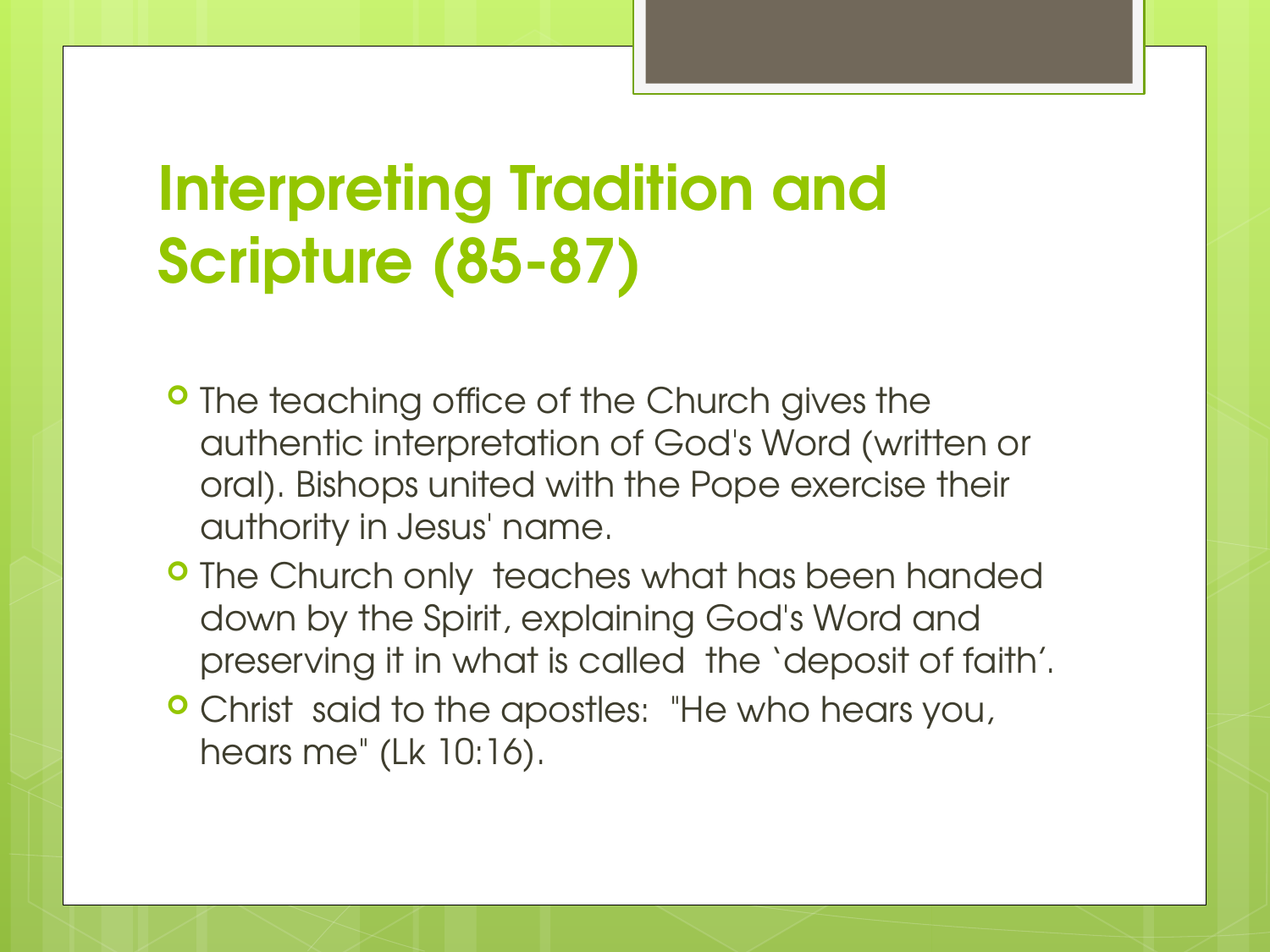

# Interpreting Tradition and Scripture (85-87)

The teaching office of the Church gives the authentic interpretation of God's Word (written or oral). Bishops united with the Pope exercise their authority in Jesus' name.
The Church only  teaches what has been handed down by the Spirit, explaining God's Word and preserving it in what is called  the ‘deposit of faith’.
Christ  said to the apostles:  "He who hears you, hears me" (Lk 10:16).